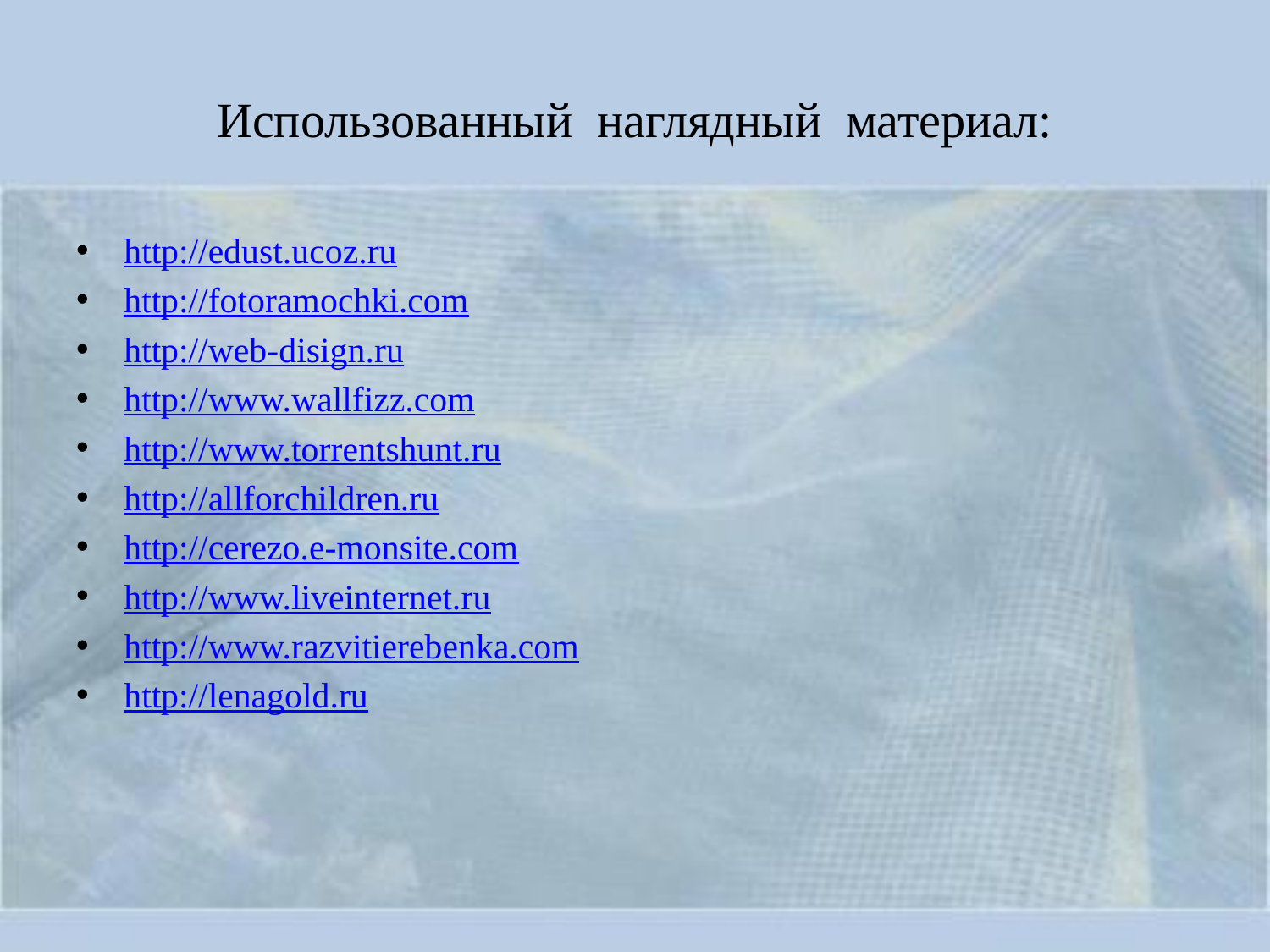

# Использованный  наглядный  материал:
http://edust.ucoz.ru
http://fotoramochki.com
http://web-disign.ru
http://www.wallfizz.com
http://www.torrentshunt.ru
http://allforchildren.ru
http://cerezo.e-monsite.com
http://www.liveinternet.ru
http://www.razvitierebenka.com
http://lenagold.ru